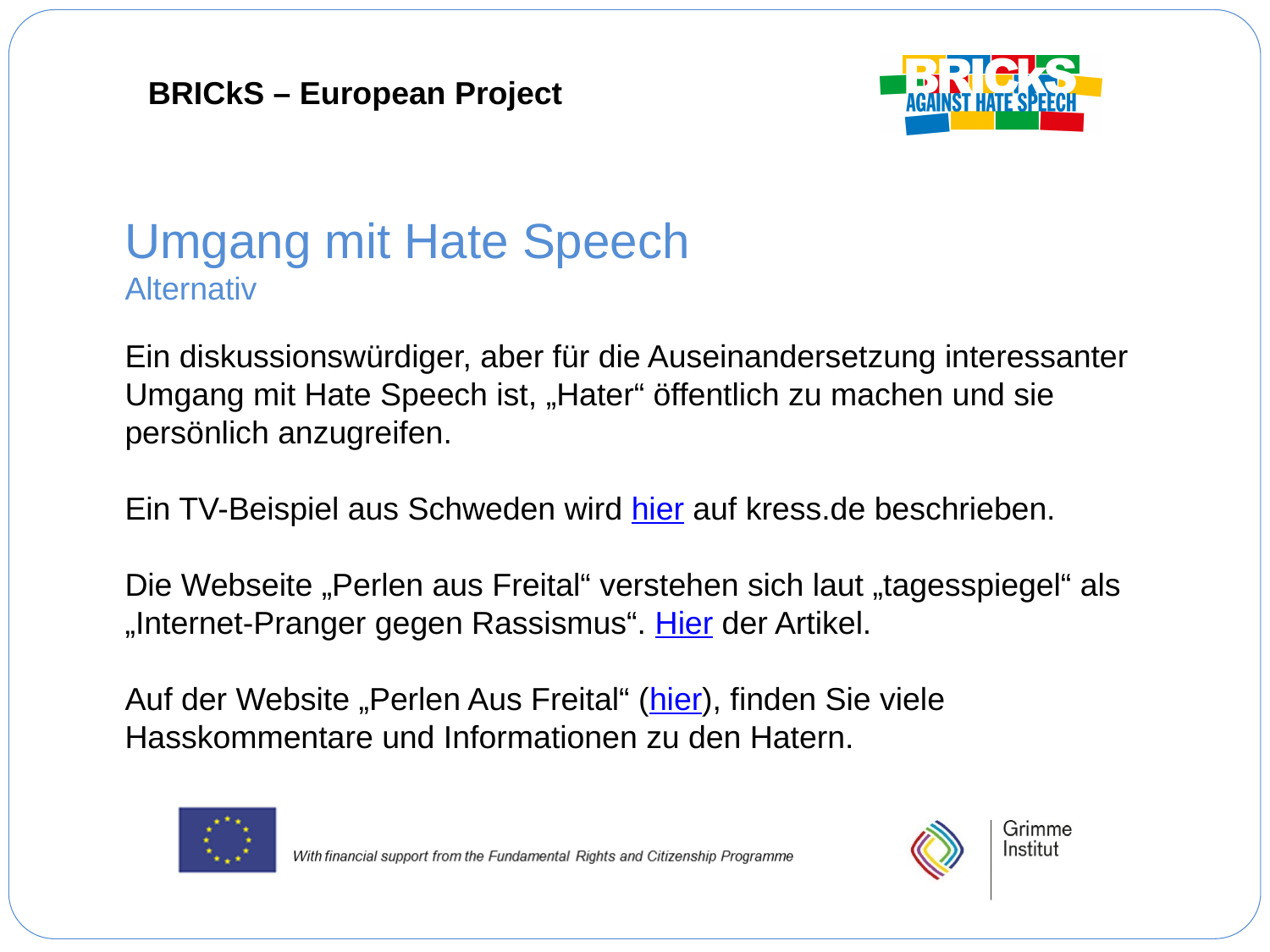

Umgang mit Hate Speech
Alternativ

Ein diskussionswürdiger, aber für die Auseinandersetzung interessanter Umgang mit Hate Speech ist, „Hater“ öffentlich zu machen und sie persönlich anzugreifen.

Ein TV-Beispiel aus Schweden wird hier auf kress.de beschrieben.

Die Webseite „Perlen aus Freital“ verstehen sich laut „tagesspiegel“ als „Internet-Pranger gegen Rassismus“. Hier der Artikel.

Auf der Website „Perlen Aus Freital“ (hier), finden Sie viele Hasskommentare und Informationen zu den Hatern.